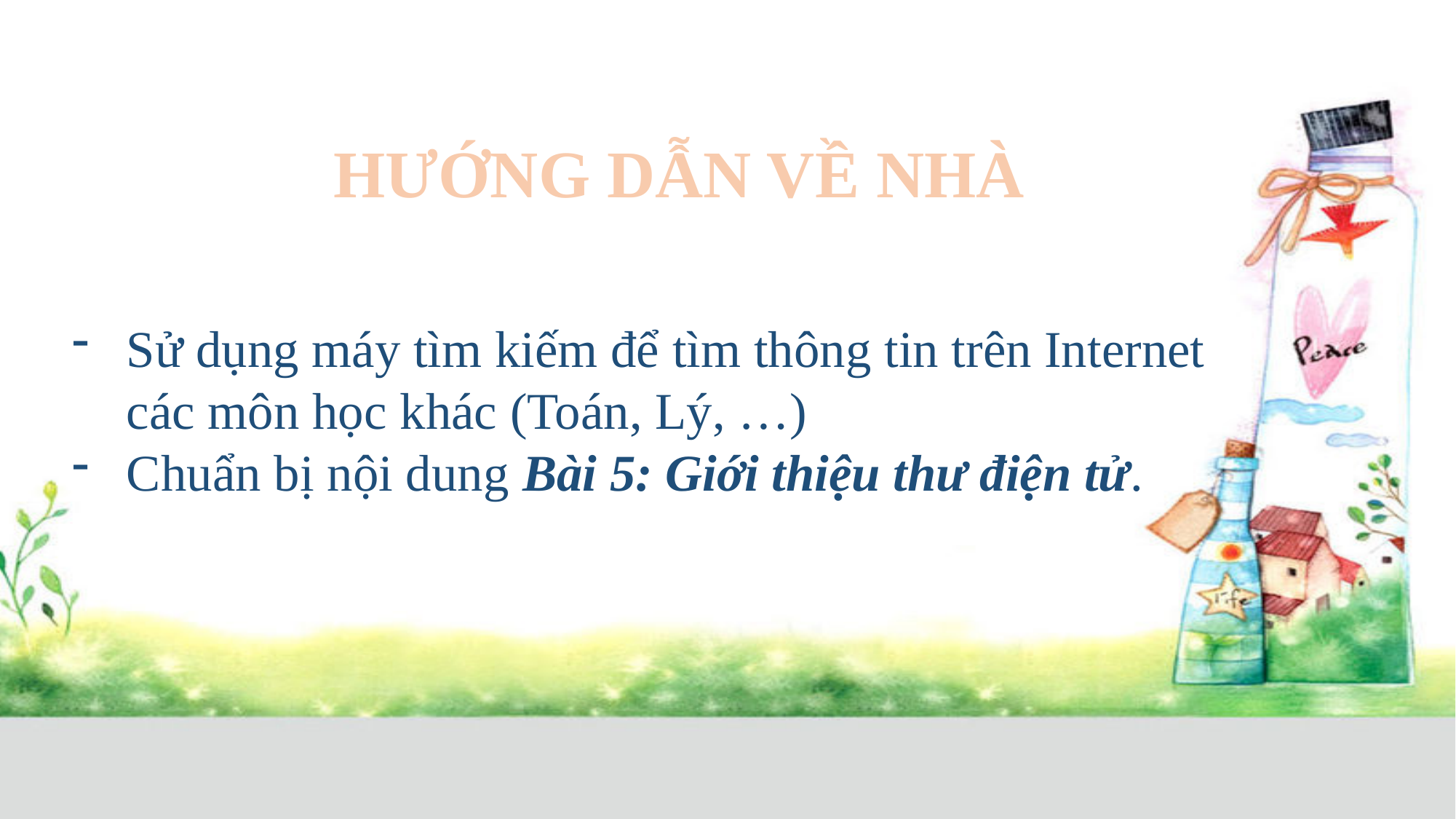

HƯỚNG DẪN VỀ NHÀ
Sử dụng máy tìm kiếm để tìm thông tin trên Internet các môn học khác (Toán, Lý, …)
Chuẩn bị nội dung Bài 5: Giới thiệu thư điện tử.